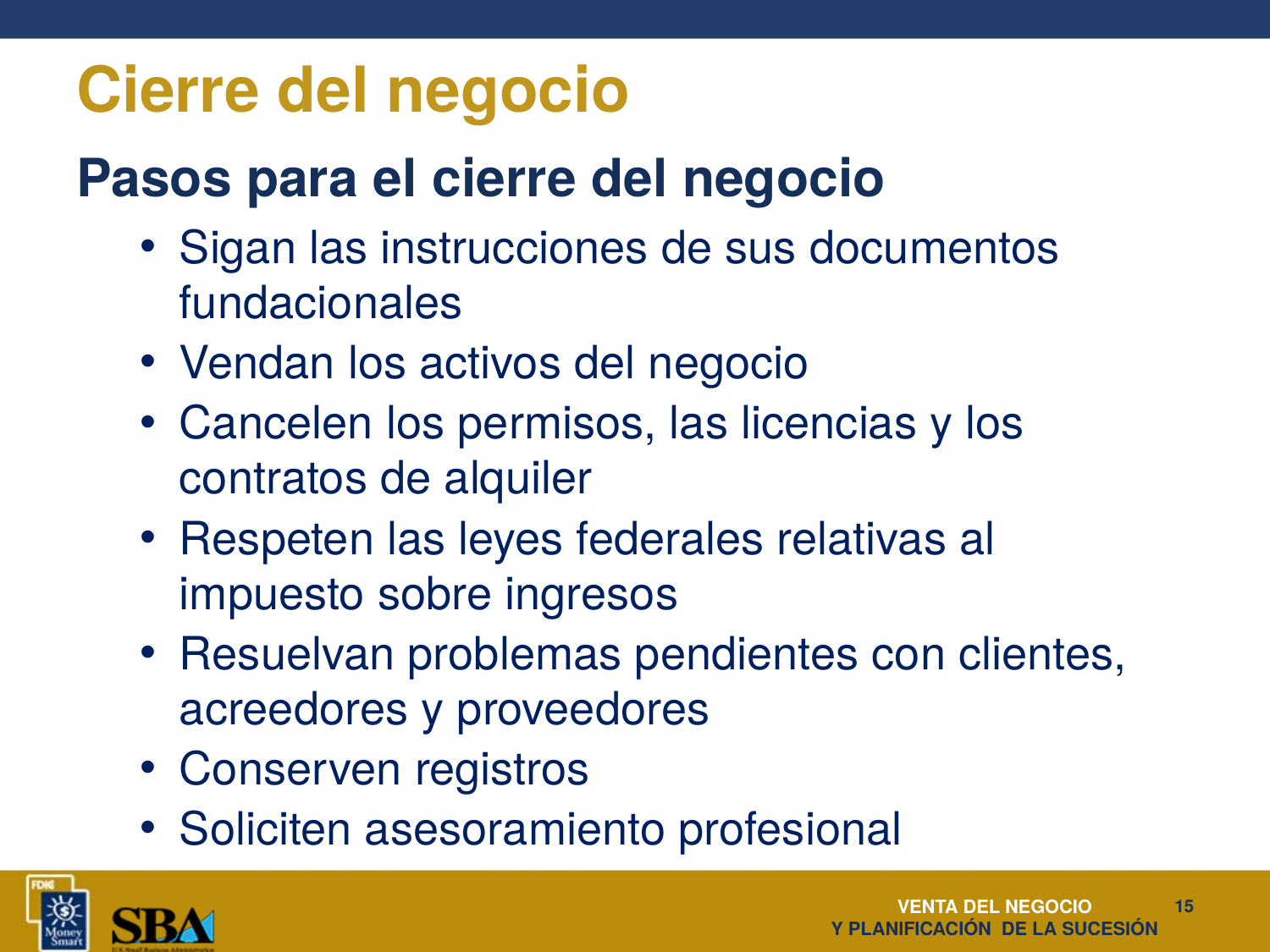

# Cierre del negocio
Pasos para el cierre del negocio
Sigan las instrucciones de sus documentos fundacionales
Vendan los activos del negocio
Cancelen los permisos, las licencias y los contratos de alquiler
Respeten las leyes federales relativas al impuesto sobre ingresos
Resuelvan problemas pendientes con clientes, acreedores y proveedores
Conserven registros
Soliciten asesoramiento profesional